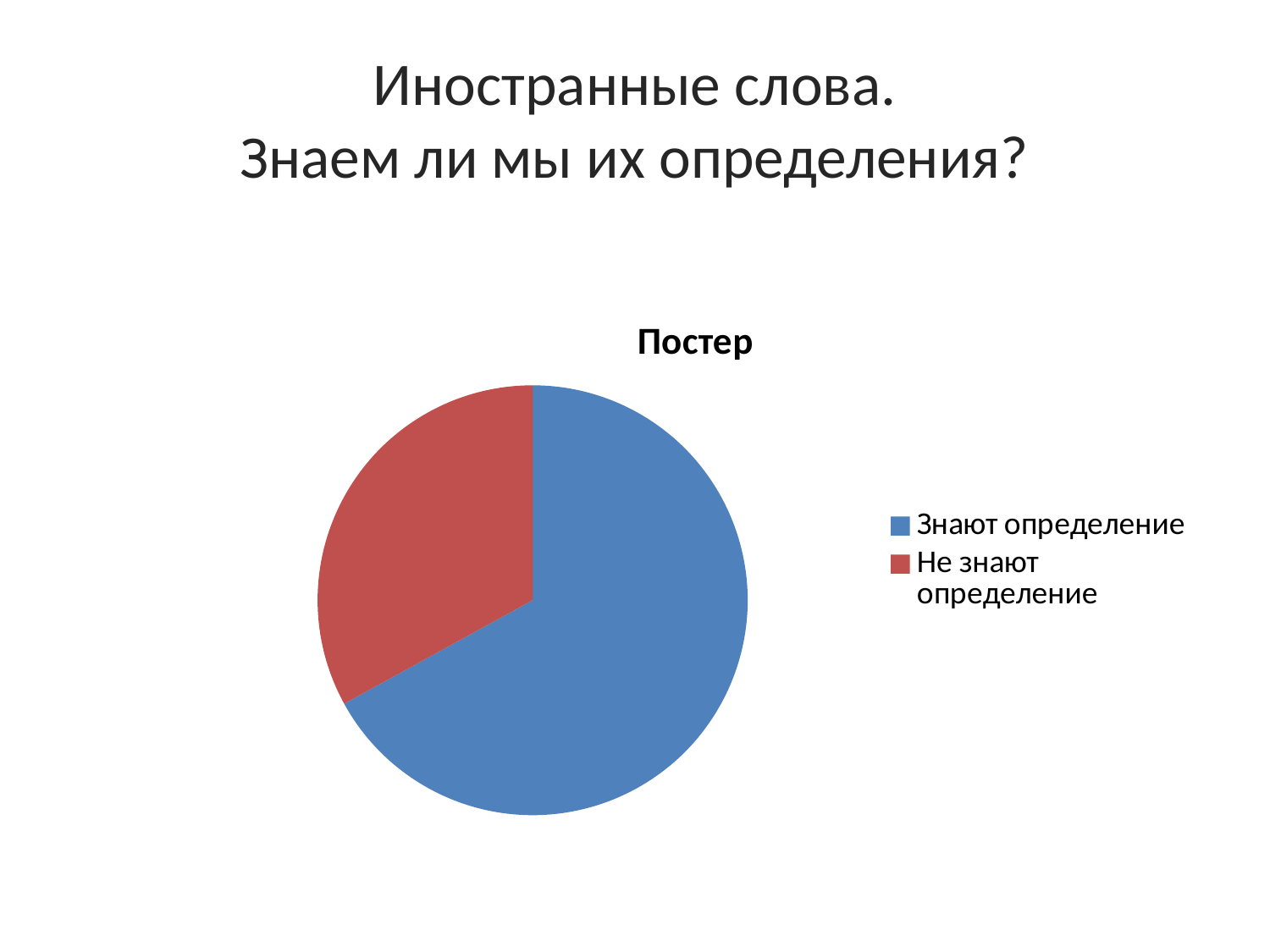

# Иностранные слова. Знаем ли мы их определения?

### Chart:

| Category | Постер |
|---|---|
| Знают определение | 0.67 |
| Не знают определение | 0.33 |